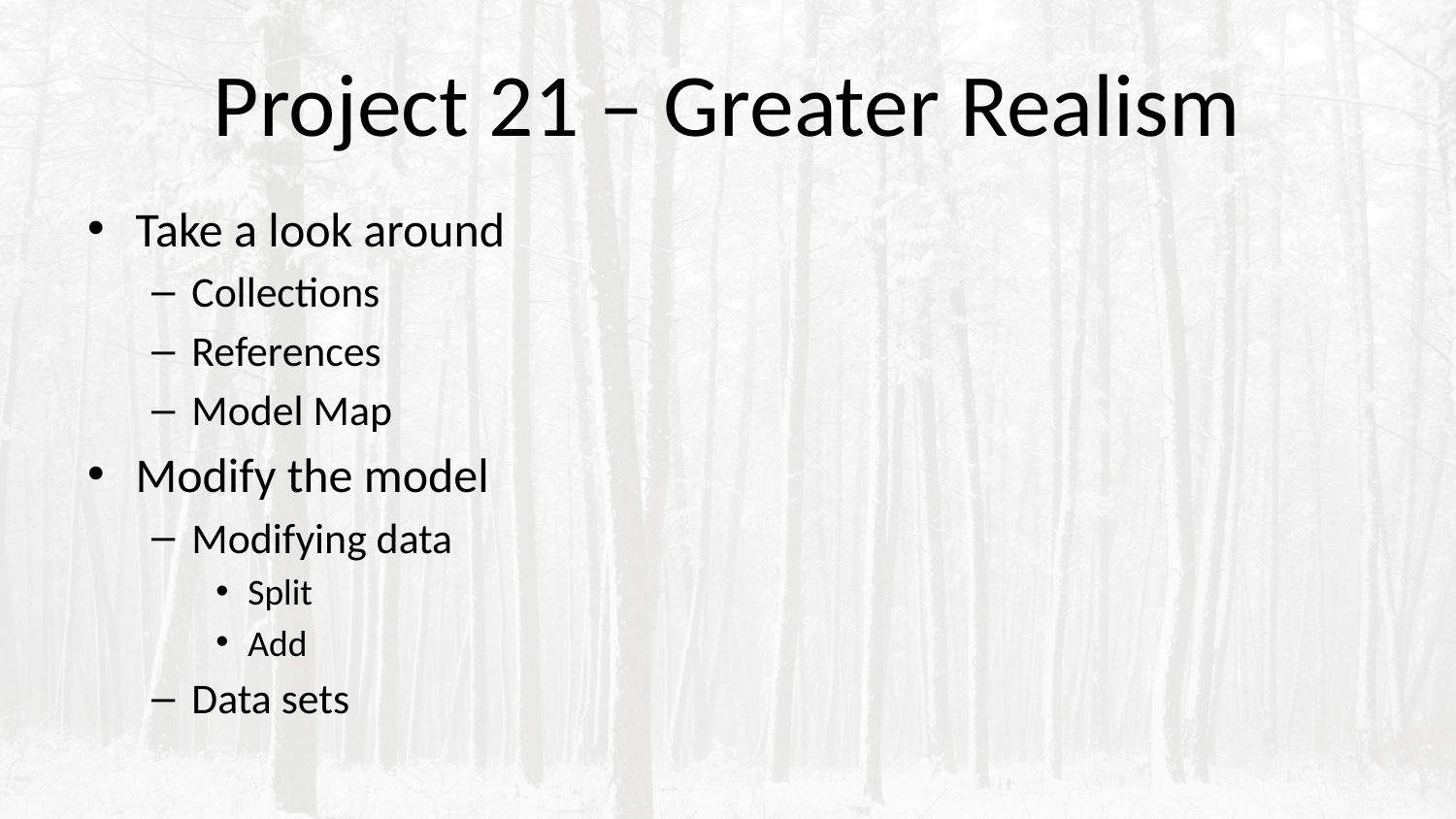

# Project 21 – Greater Realism
Take a look around
Collections
References
Model Map
Modify the model
Modifying data
Split
Add
Data sets